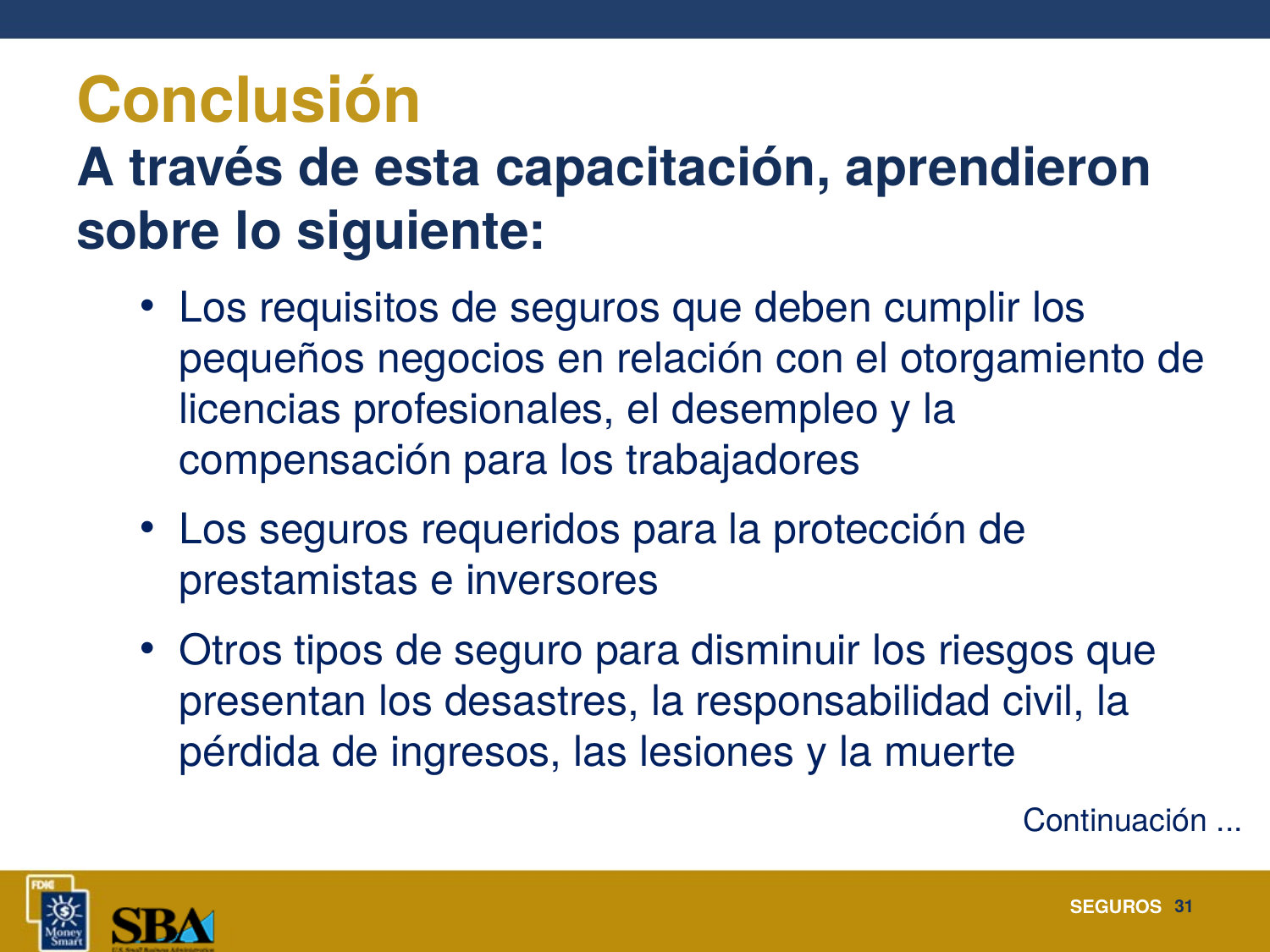

# Conclusión
A través de esta capacitación, aprendieron sobre lo siguiente:
Los requisitos de seguros que deben cumplir los pequeños negocios en relación con el otorgamiento de licencias profesionales, el desempleo y la compensación para los trabajadores
Los seguros requeridos para la protección de prestamistas e inversores
Otros tipos de seguro para disminuir los riesgos que presentan los desastres, la responsabilidad civil, la pérdida de ingresos, las lesiones y la muerte
Continuación ...